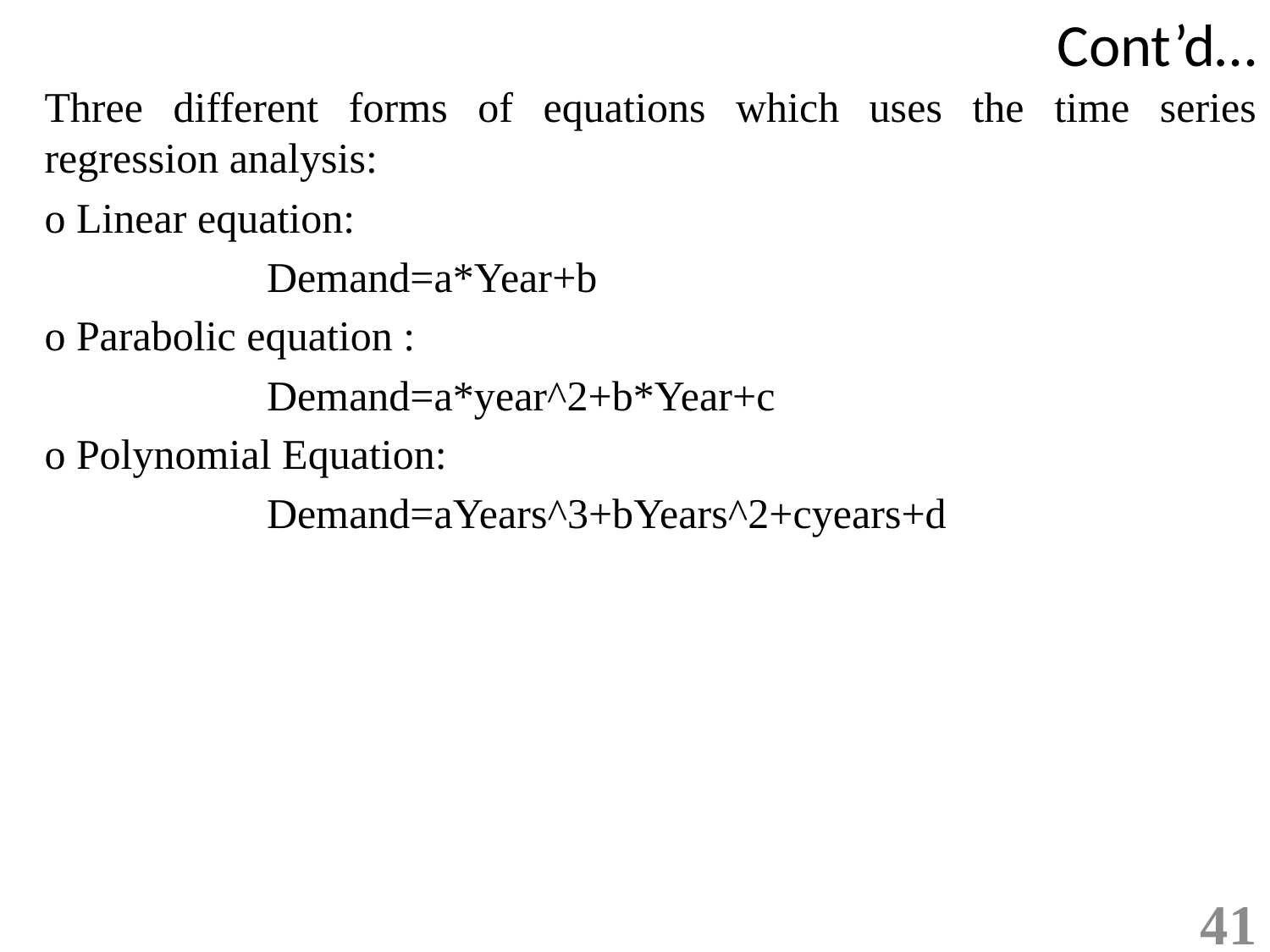

# Cont’d…
Three different forms of equations which uses the time series regression analysis:
o Linear equation:
                     Demand=a*Year+b
o Parabolic equation :
         Demand=a*year^2+b*Year+c
o Polynomial Equation:
                     Demand=aYears^3+bYears^2+cyears+d

41